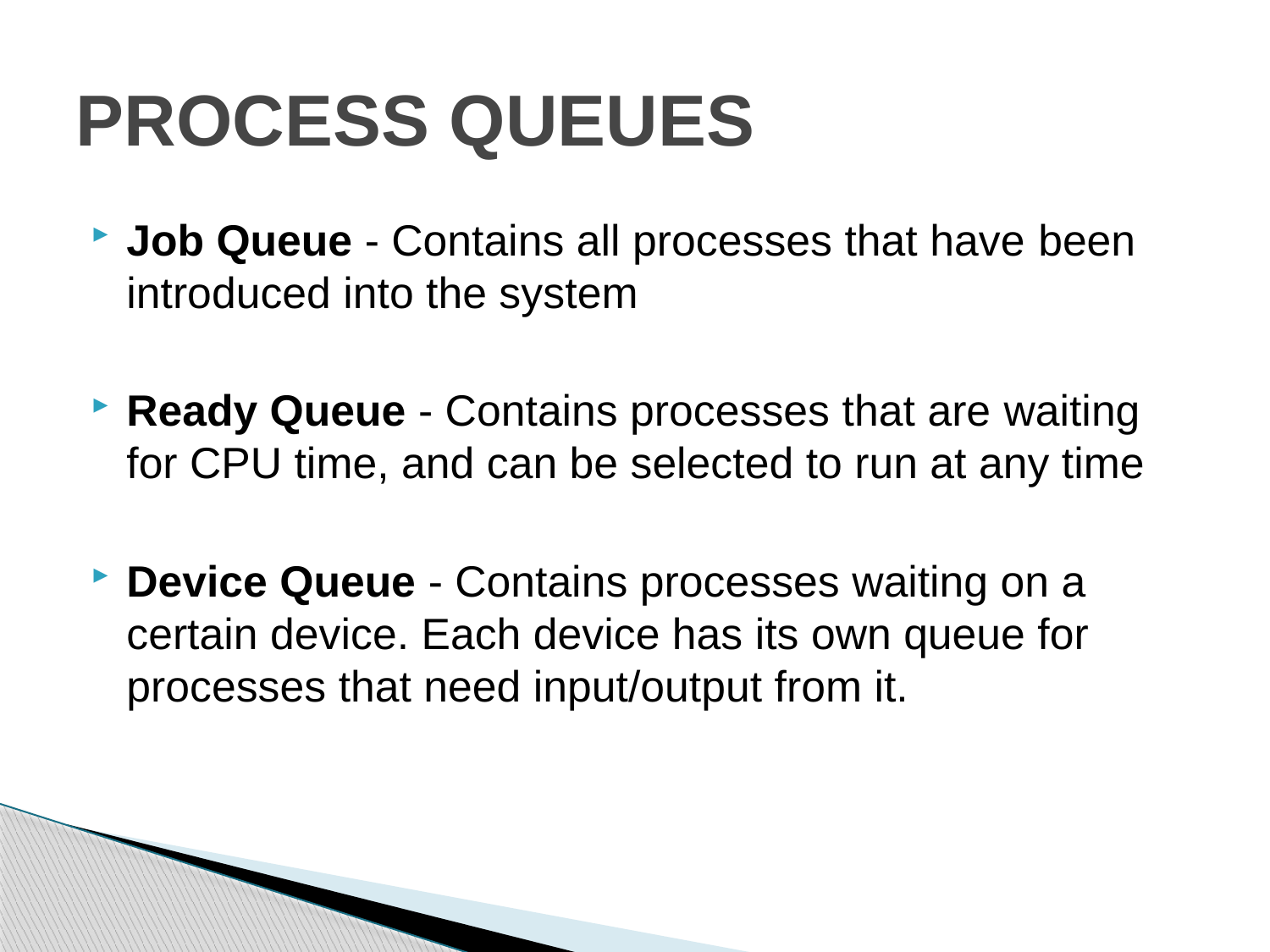

# PROCESS QUEUES
Job Queue - Contains all processes that have been introduced into the system

Ready Queue - Contains processes that are waiting for CPU time, and can be selected to run at any time

Device Queue - Contains processes waiting on a certain device. Each device has its own queue for processes that need input/output from it.